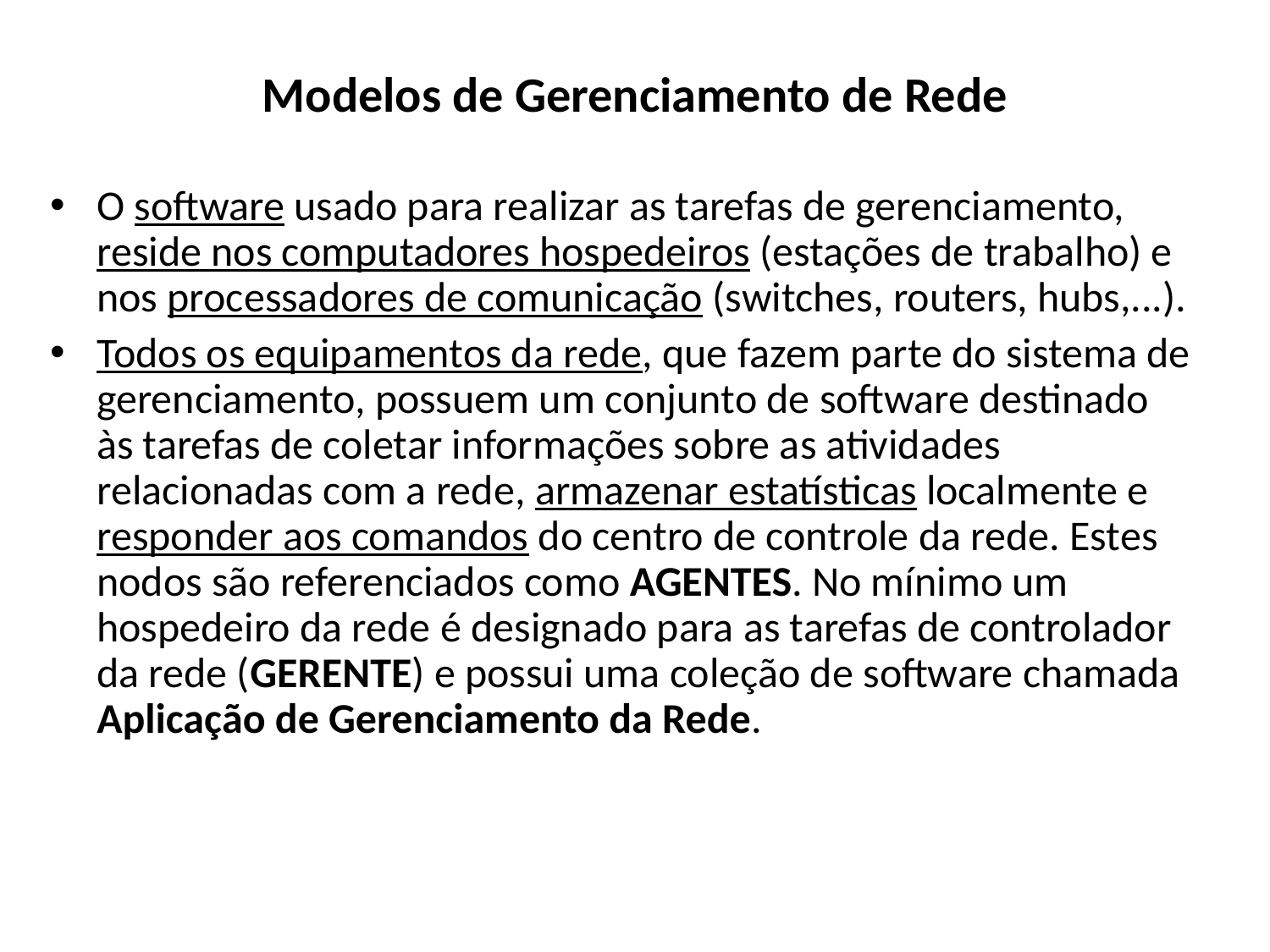

Modelos de Gerenciamento de Rede
O software usado para realizar as tarefas de gerenciamento, reside nos computadores hospedeiros (estações de trabalho) e nos processadores de comunicação (switches, routers, hubs,...).
Todos os equipamentos da rede, que fazem parte do sistema de gerenciamento, possuem um conjunto de software destinado às tarefas de coletar informações sobre as atividades relacionadas com a rede, armazenar estatísticas localmente e responder aos comandos do centro de controle da rede. Estes nodos são referenciados como AGENTES. No mínimo um hospedeiro da rede é designado para as tarefas de controlador da rede (GERENTE) e possui uma coleção de software chamada Aplicação de Gerenciamento da Rede.